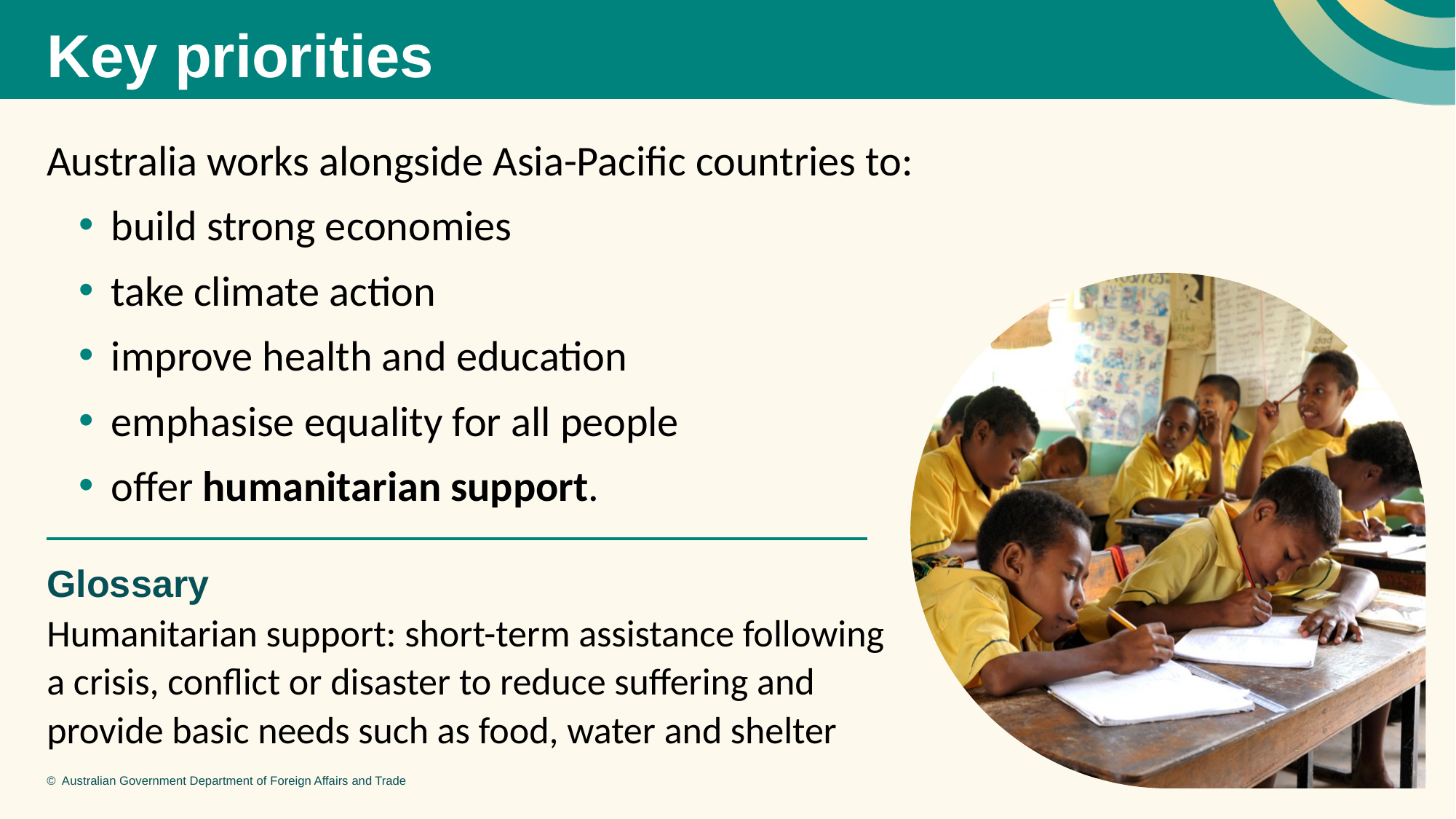

# Key priorities
Australia works alongside Asia-Pacific countries to:
build strong economies
take climate action
improve health and education
emphasise equality for all people
offer humanitarian support.

Glossary
Humanitarian support: short-term assistance following a crisis, conflict or disaster to reduce suffering and provide basic needs such as food, water and shelter